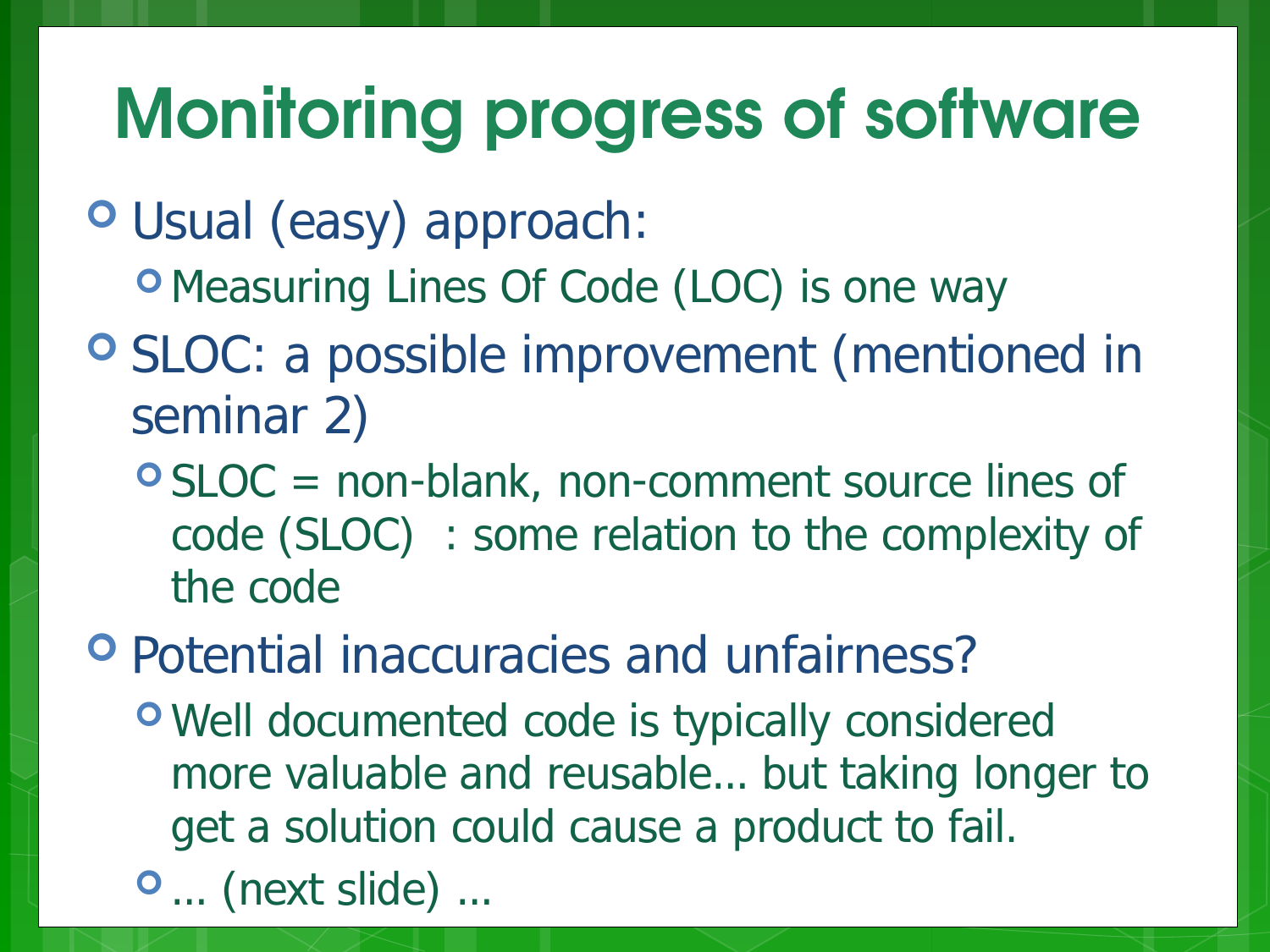

# Monitoring progress of software
Usual (easy) approach:
Measuring Lines Of Code (LOC) is one way
SLOC: a possible improvement (mentioned in seminar 2)
SLOC = non-blank, non-comment source lines of code (SLOC)  : some relation to the complexity of the code
Potential inaccuracies and unfairness?
Well documented code is typically considered more valuable and reusable… but taking longer to get a solution could cause a product to fail.
… (next slide) …